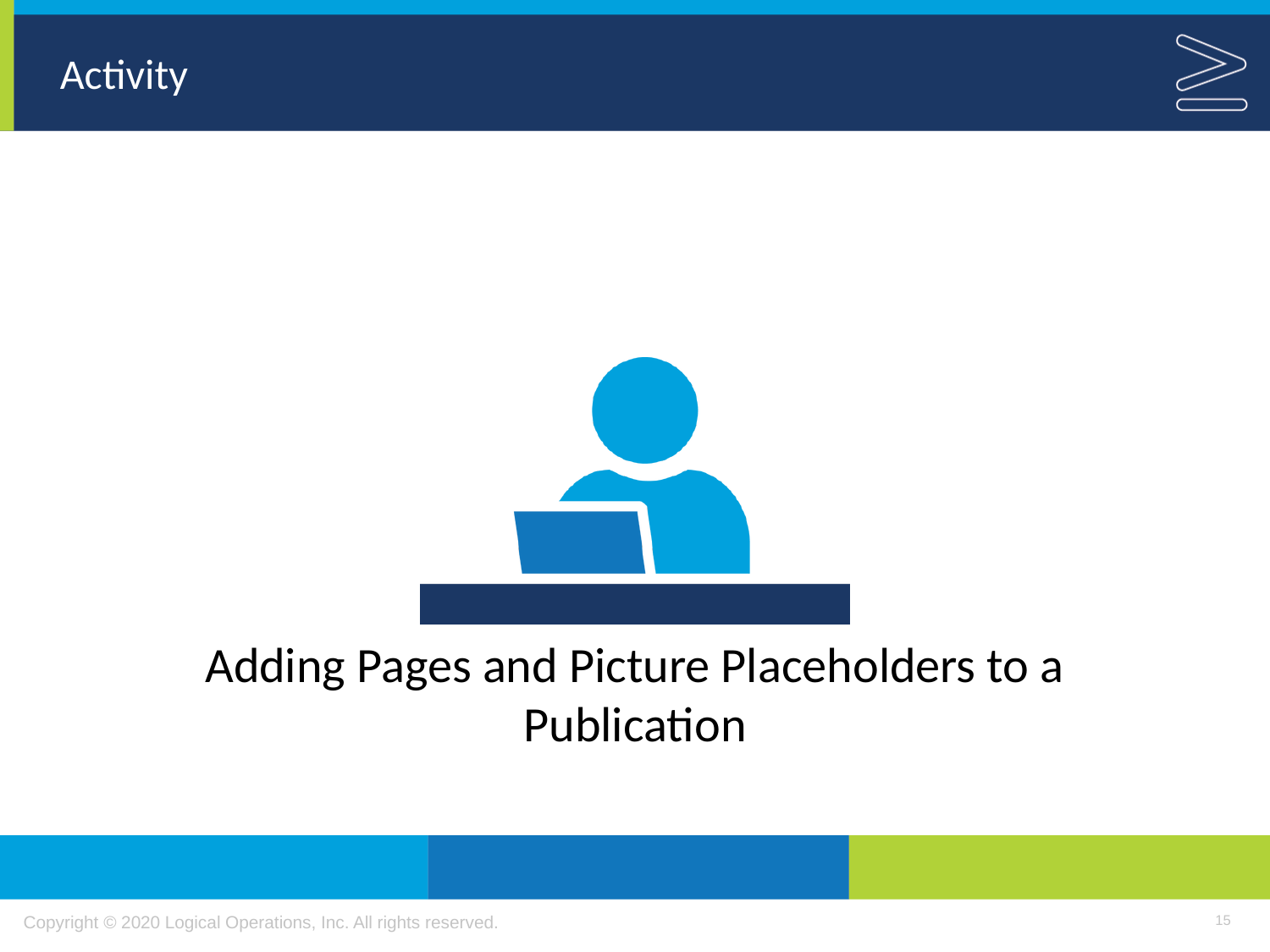

Adding Pages and Picture Placeholders to a Publication
15